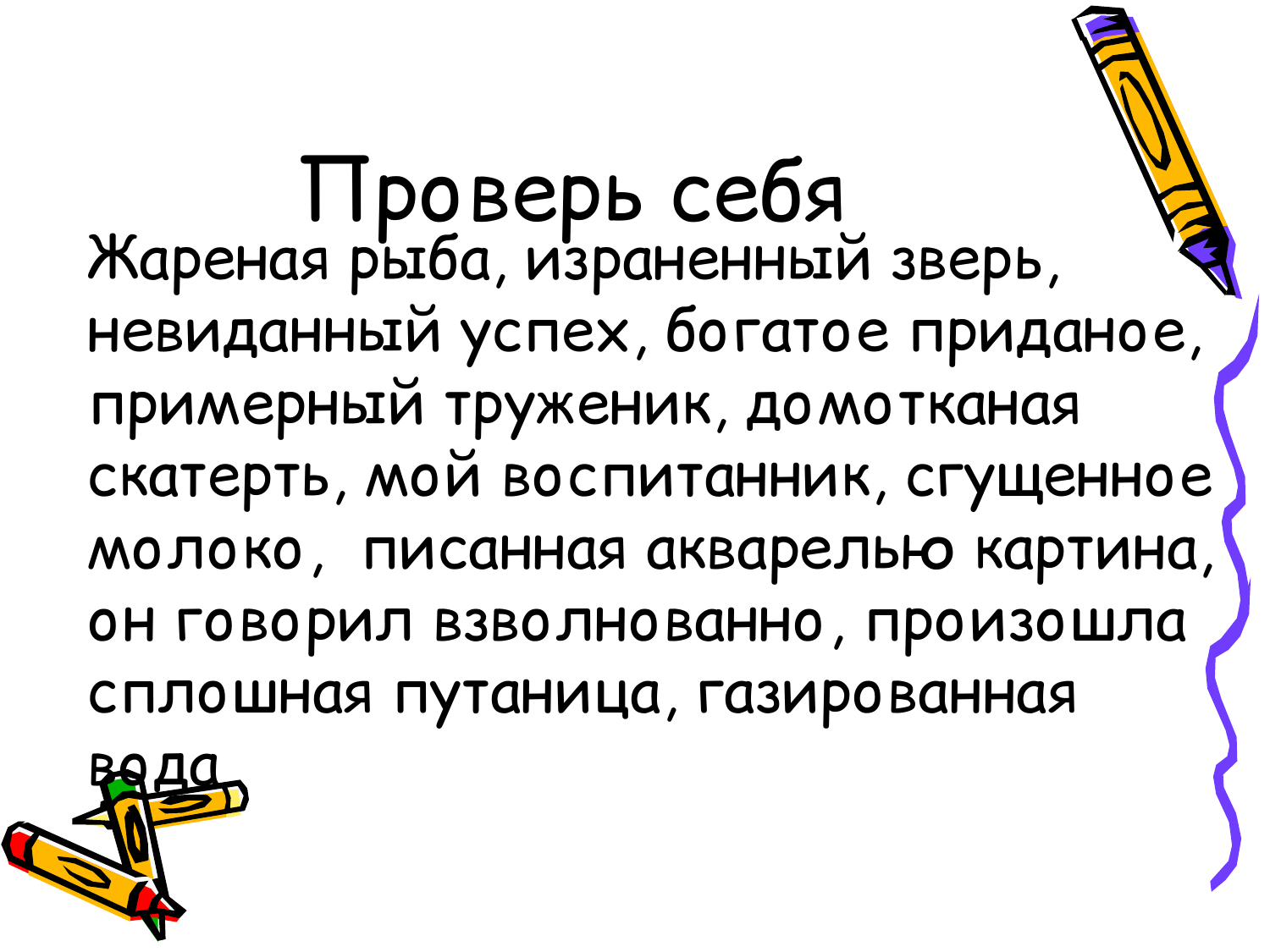

# Проверь себя
		Жареная рыба, израненный зверь, невиданный успех, богатое приданое, примерный труженик, домотканая скатерть, мой воспитанник, сгущенное молоко,  писанная акварелью картина, он говорил взволнованно, произошла сплошная путаница, газированная вода